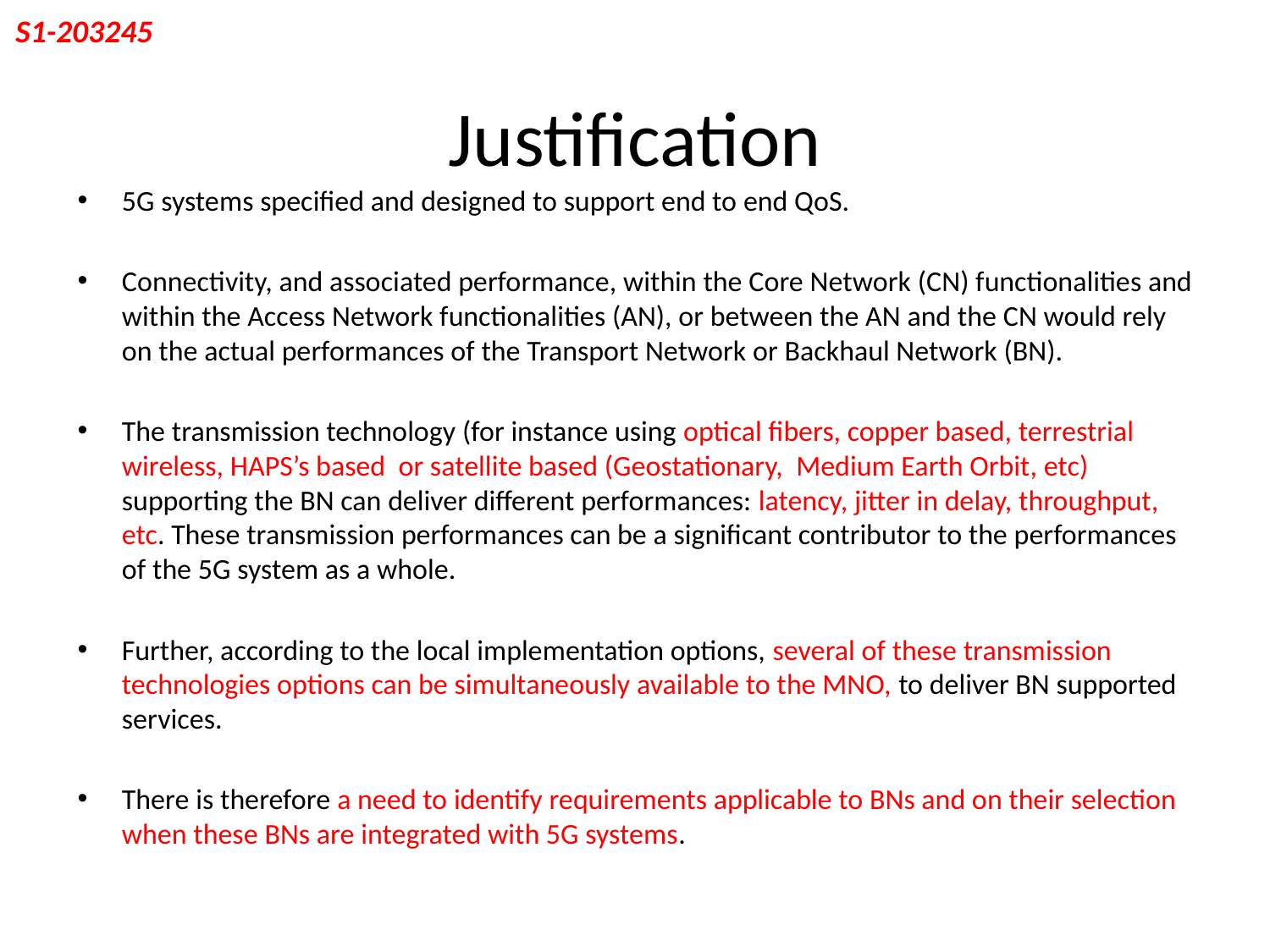

# Justification
5G systems specified and designed to support end to end QoS.

Connectivity, and associated performance, within the Core Network (CN) functionalities and within the Access Network functionalities (AN), or between the AN and the CN would rely on the actual performances of the Transport Network or Backhaul Network (BN).

The transmission technology (for instance using optical fibers, copper based, terrestrial wireless, HAPS’s based  or satellite based (Geostationary,  Medium Earth Orbit, etc) supporting the BN can deliver different performances: latency, jitter in delay, throughput, etc. These transmission performances can be a significant contributor to the performances of the 5G system as a whole.

Further, according to the local implementation options, several of these transmission technologies options can be simultaneously available to the MNO, to deliver BN supported services.

There is therefore a need to identify requirements applicable to BNs and on their selection when these BNs are integrated with 5G systems.